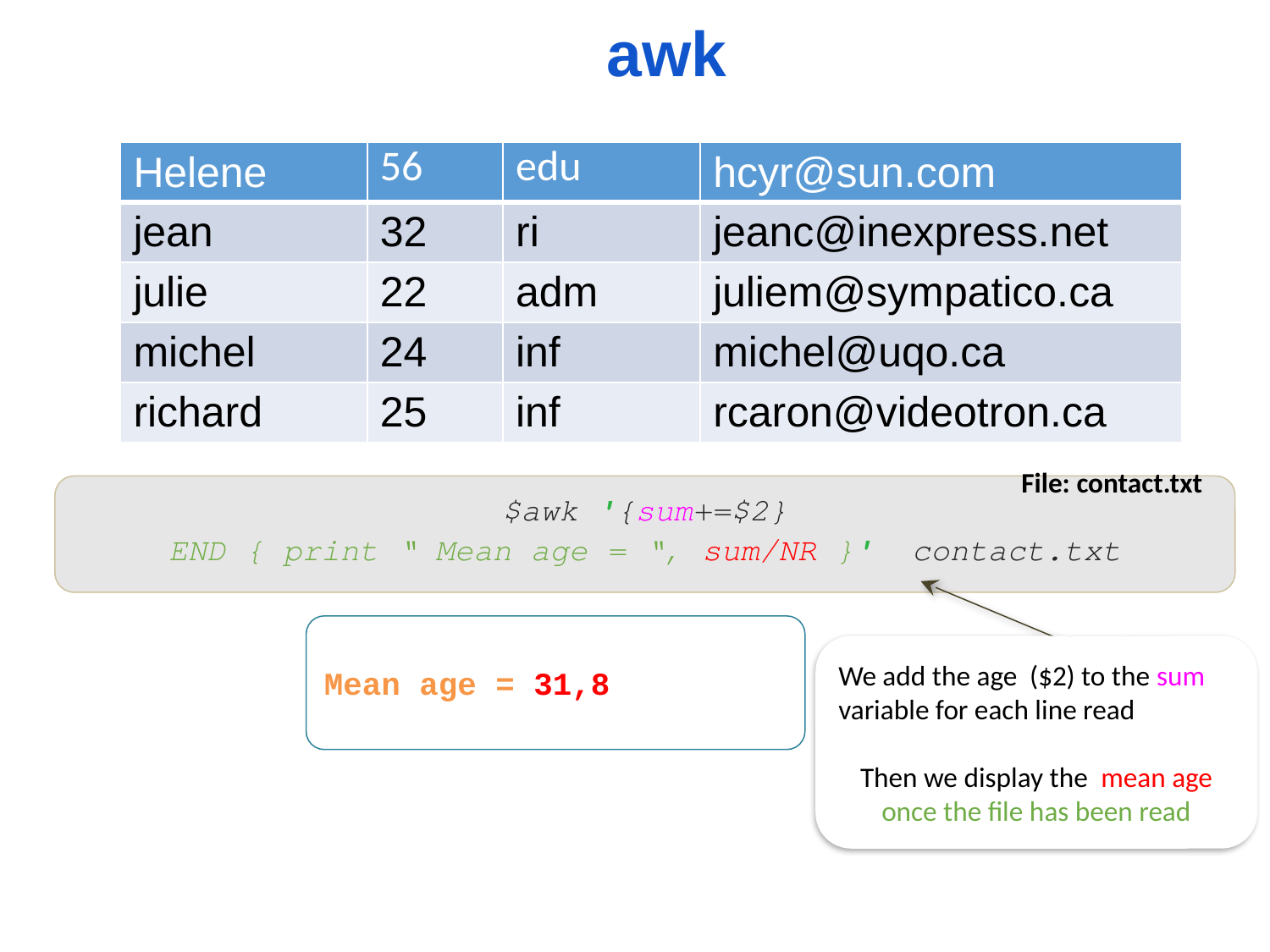

awk
| Helene | 56 | edu | hcyr@sun.com |
| --- | --- | --- | --- |
| jean | 32 | ri | jeanc@inexpress.net |
| julie | 22 | adm | juliem@sympatico.ca |
| michel | 24 | inf | michel@uqo.ca |
| richard | 25 | inf | rcaron@videotron.ca |
File: contact.txt
$awk '{sum+=$2}
END { print “ Mean age = “, sum/NR }'  contact.txt

Mean age = 31,8
We add the age  ($2) to the sum  variable for each line read

Then we display the  mean age once the file has been read